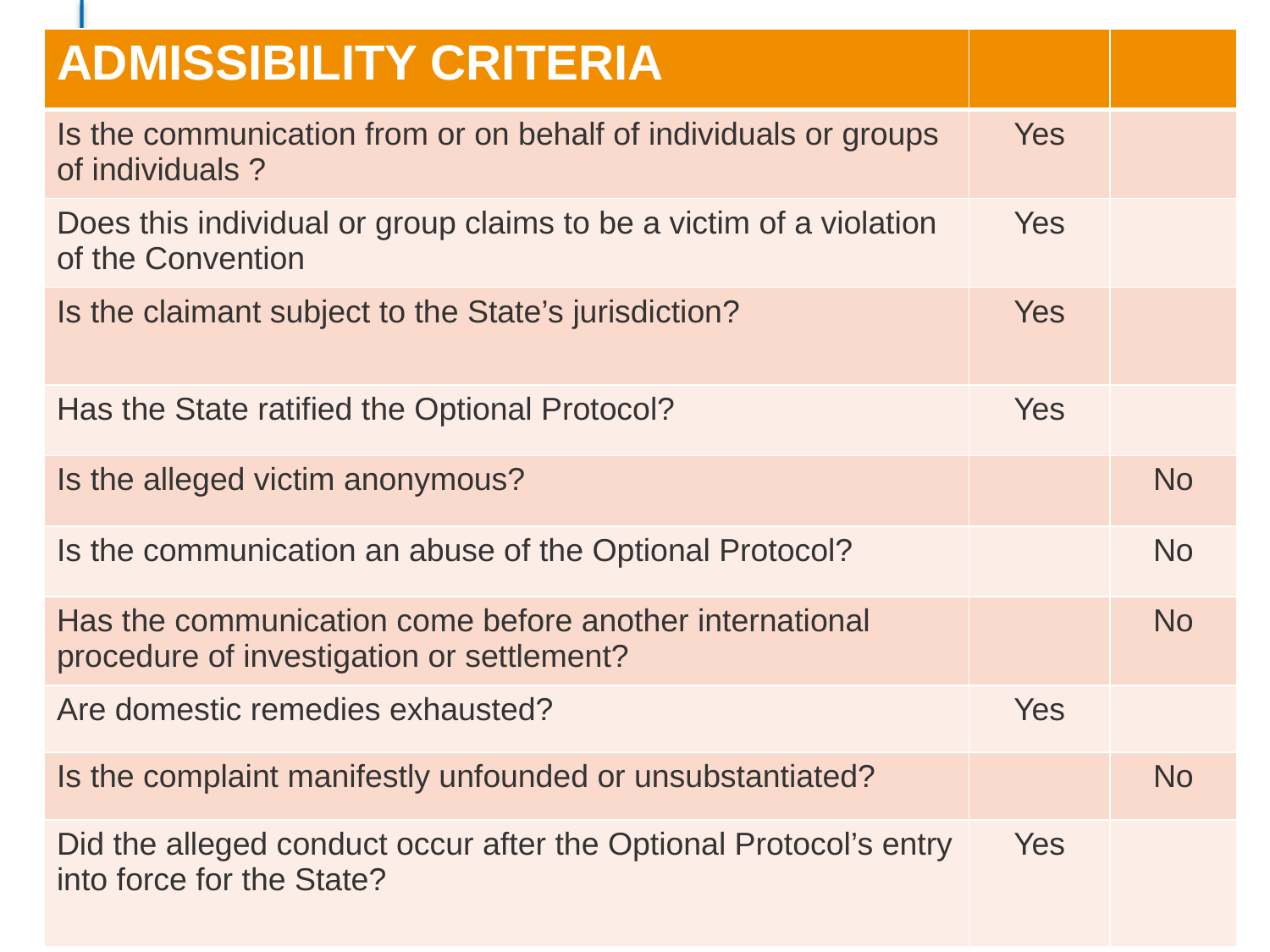

| ADMISSIBILITY CRITERIA |  |  |
| --- | --- | --- |
| Is the communication from or on behalf of individuals or groups of individuals ? | Yes |  |
| Does this individual or group claims to be a victim of a violation of the Convention | Yes |  |
| Is the claimant subject to the State’s jurisdiction? | Yes |  |
| Has the State ratified the Optional Protocol? | Yes |  |
| Is the alleged victim anonymous? |  | No |
| Is the communication an abuse of the Optional Protocol? |  | No |
| Has the communication come before another international procedure of investigation or settlement? |  | No |
| Are domestic remedies exhausted? | Yes |  |
| Is the complaint manifestly unfounded or unsubstantiated? |  | No |
| Did the alleged conduct occur after the Optional Protocol’s entry into force for the State? | Yes |  |
#